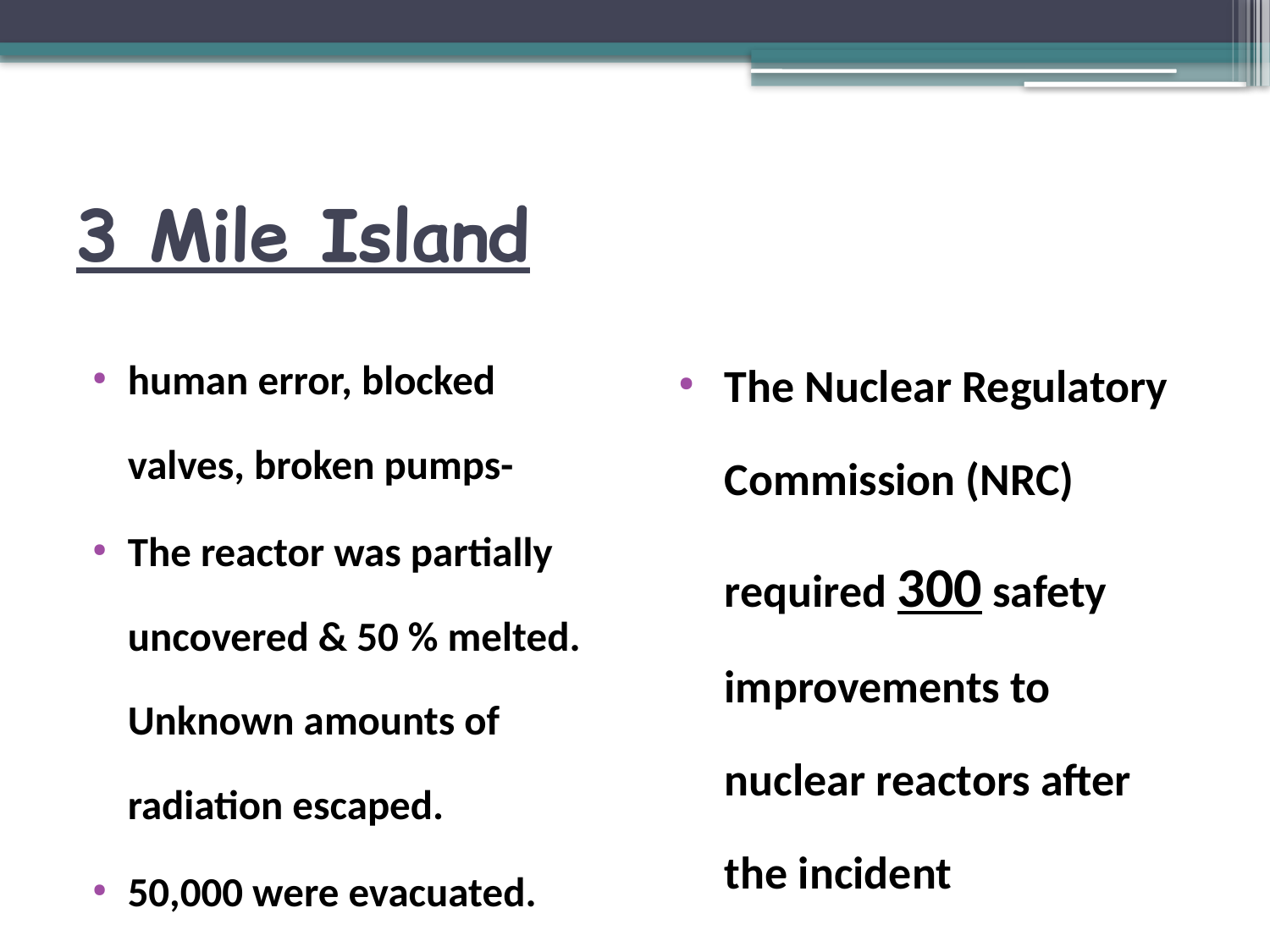

# 3 Mile Island
human error, blocked valves, broken pumps-
The reactor was partially uncovered & 50 % melted.  Unknown amounts of radiation escaped.
50,000 were evacuated.
The Nuclear Regulatory Commission (NRC) required 300 safety improvements to nuclear reactors after the incident